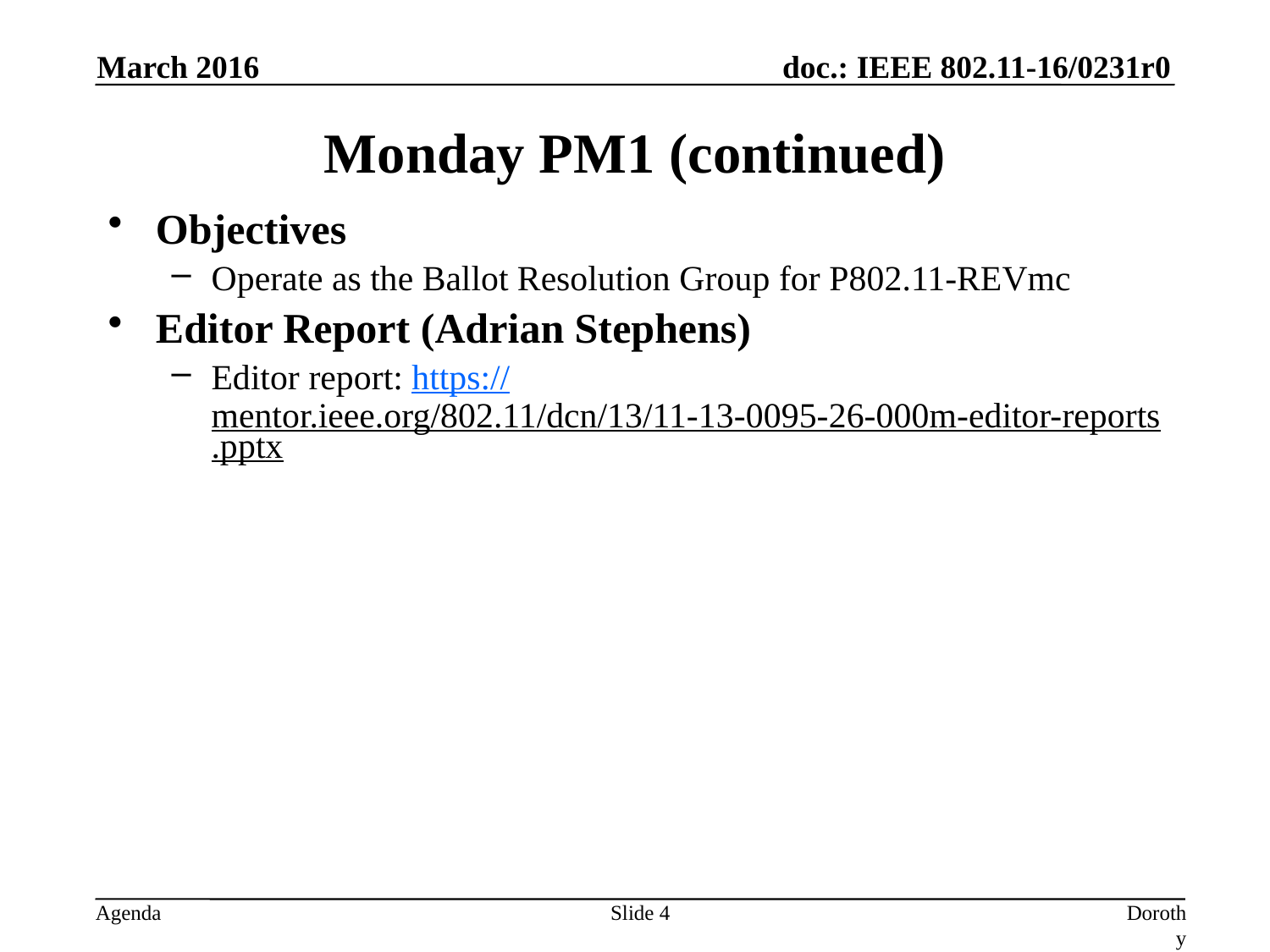

Monday PM1 (continued)
March 2016
Objectives
Operate as the Ballot Resolution Group for P802.11-REVmc
Editor Report (Adrian Stephens)
Editor report: https://mentor.ieee.org/802.11/dcn/13/11-13-0095-26-000m-editor-reports.pptx
Slide 4
Dorothy Stanley, HPE